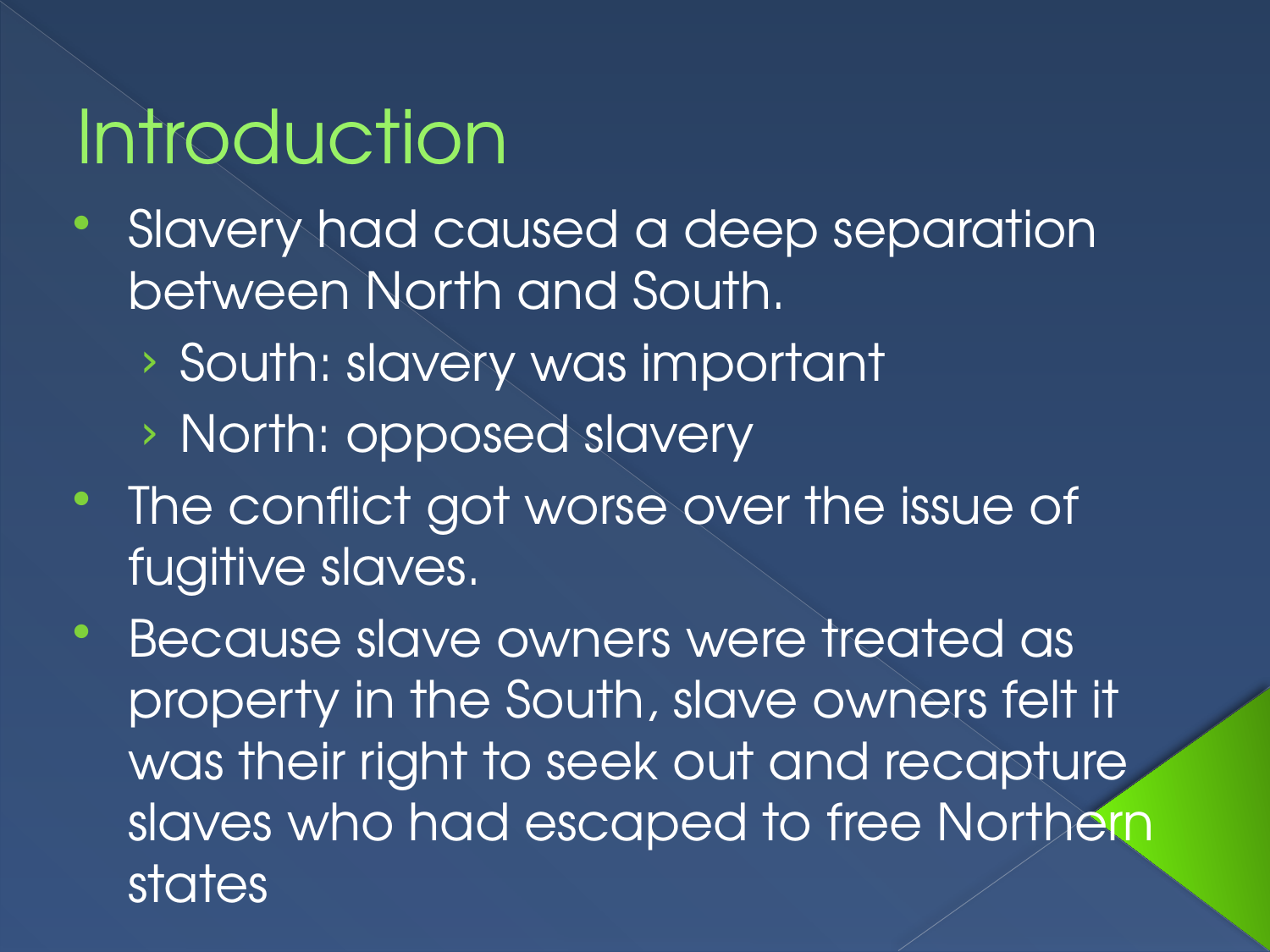

Introduction
Slavery had caused a deep separation between North and South.
South: slavery was important
North: opposed slavery
The conflict got worse over the issue of fugitive slaves.
Because slave owners were treated as property in the South, slave owners felt it was their right to seek out and recapture slaves who had escaped to free Northern states